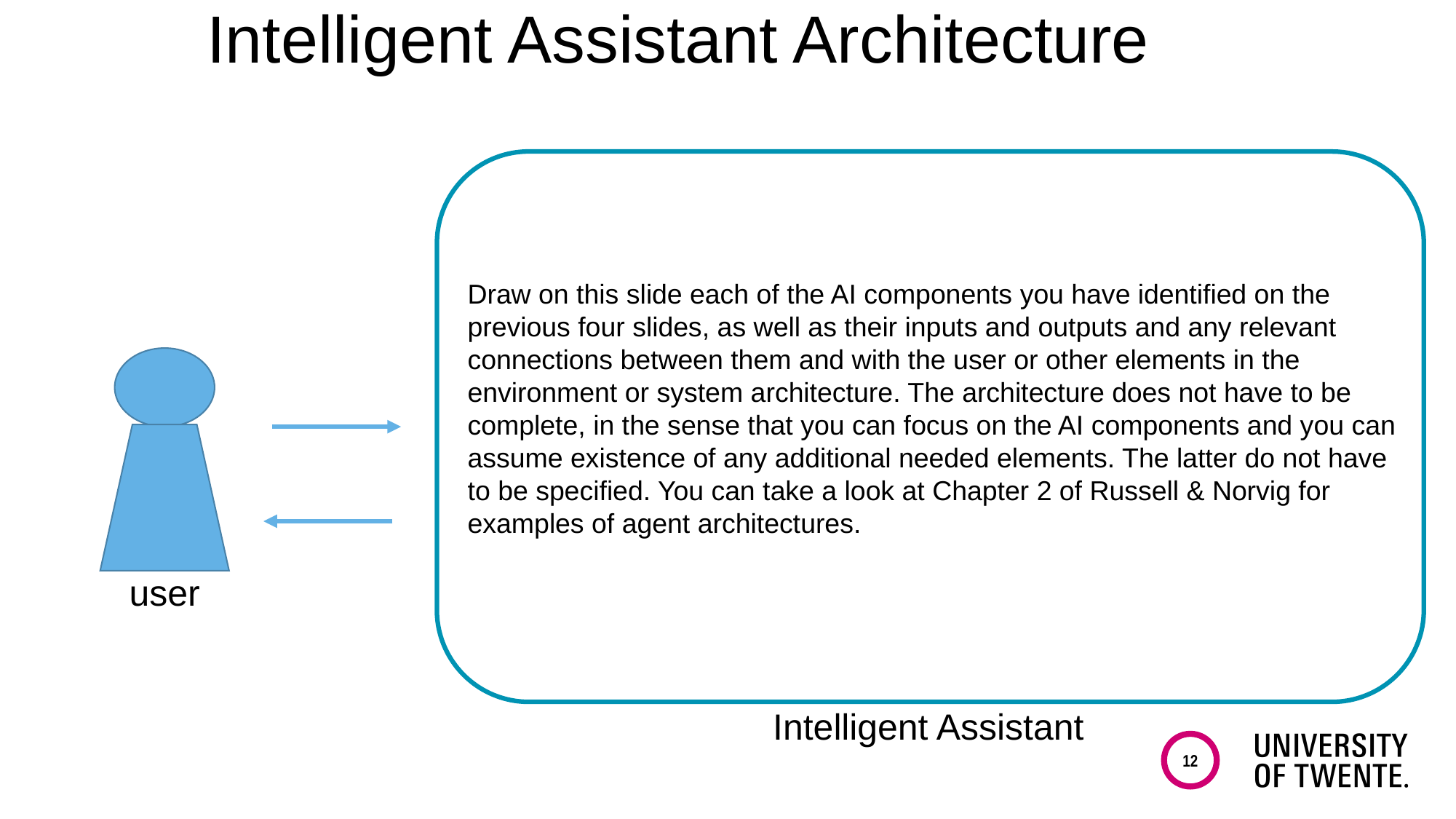

Intelligent Assistant Architecture

Draw on this slide each of the AI components you have identified on the previous four slides, as well as their inputs and outputs and any relevant connections between them and with the user or other elements in the environment or system architecture. The architecture does not have to be complete, in the sense that you can focus on the AI components and you can assume existence of any additional needed elements. The latter do not have to be specified. You can take a look at Chapter 2 of Russell & Norvig for examples of agent architectures.

user
Intelligent Assistant
12